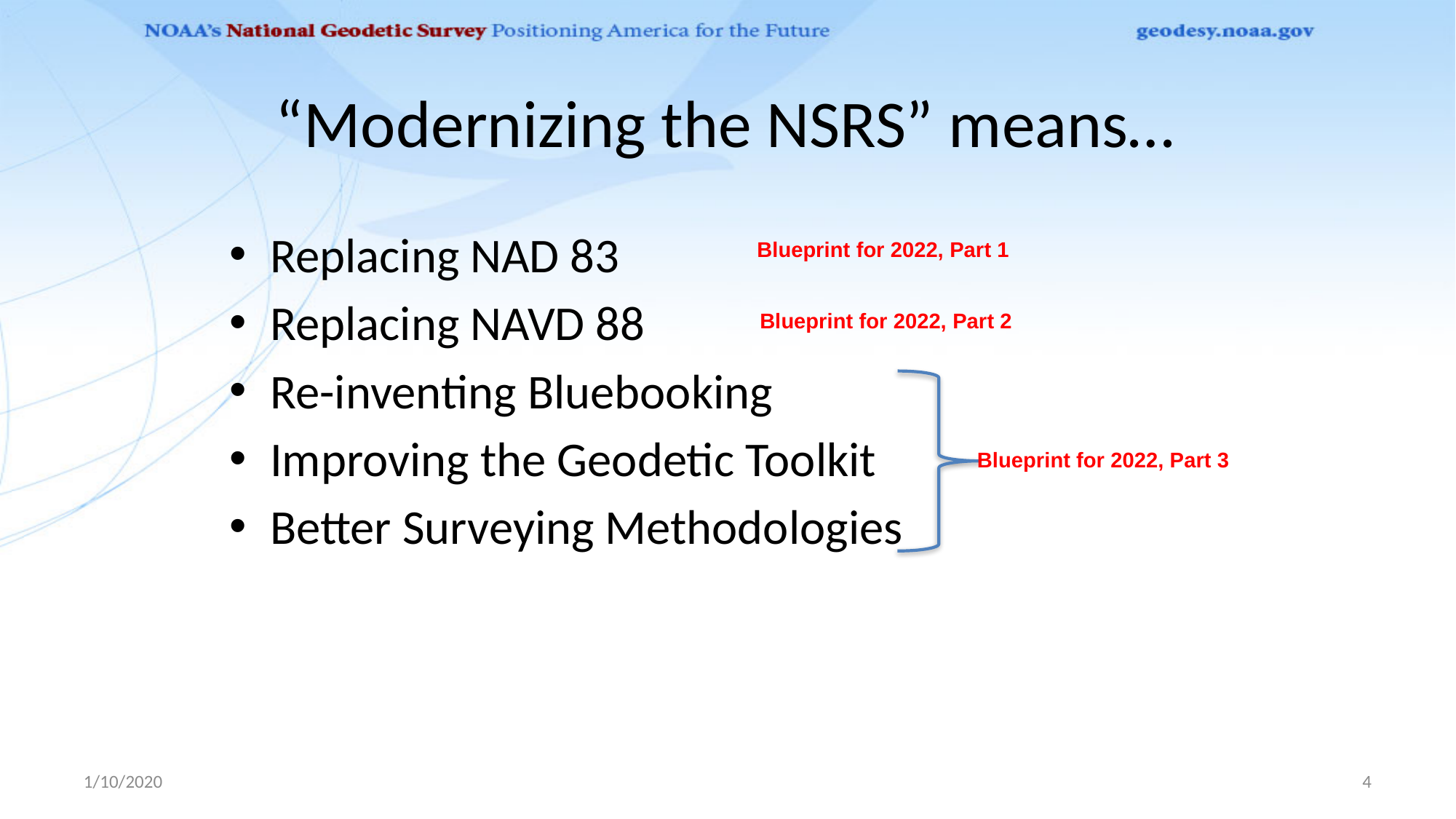

# “Modernizing the NSRS” means…
Replacing NAD 83
Replacing NAVD 88
Re-inventing Bluebooking
Improving the Geodetic Toolkit
Better Surveying Methodologies
Blueprint for 2022, Part 1
Blueprint for 2022, Part 2

Blueprint for 2022, Part 3
1/10/2020
4